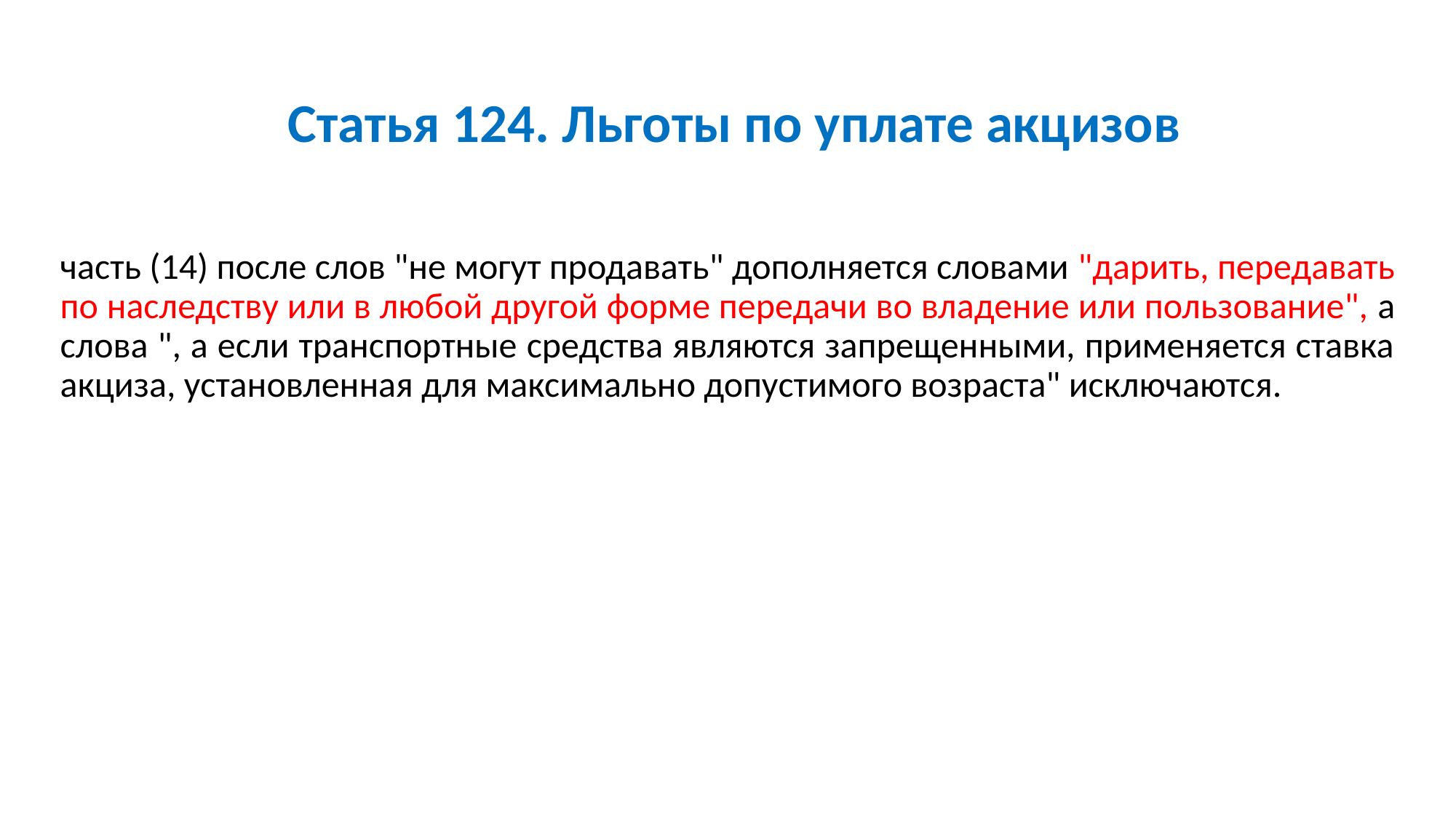

# Статья 124. Льготы по уплате акцизов

часть (14) после слов "не могут продавать" дополняется словами "дарить, передавать по наследству или в любой другой форме передачи во владение или пользование", а слова ", а если транспортные средства являются запрещенными, применяется ставка акциза, установленная для максимально допустимого возраста" исключаются.